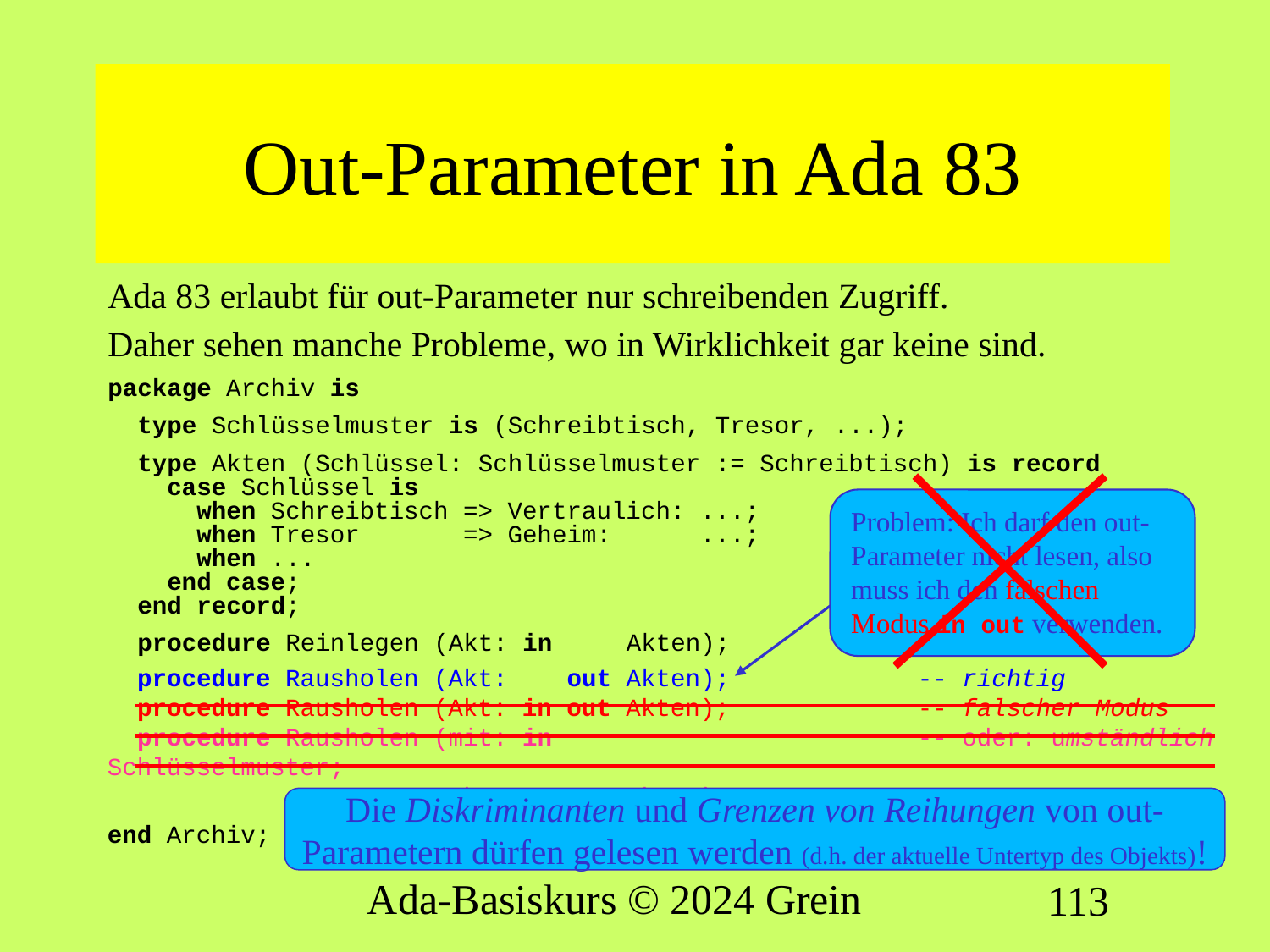

# Out-Parameter in Ada 83
Ada 83 erlaubt für out-Parameter nur schreibenden Zugriff.
Daher sehen manche Probleme, wo in Wirklichkeit gar keine sind.
package Archiv is
  type Schlüsselmuster is (Schreibtisch, Tresor, ...);
  type Akten (Schlüssel: Schlüsselmuster := Schreibtisch) is record
    case Schlüssel is
      when Schreibtisch => Vertraulich: ...;
      when Tresor       => Geheim:      ...;
      when ...
    end case;
  end record;
  procedure Reinlegen (Akt: in     Akten);

Problem: Ich darf den out-Parameter nicht lesen, also muss ich den falschen Modus in out verwenden.
  procedure Rausholen (Akt:    out Akten);
  procedure Rausholen (Akt: in out Akten);
  procedure Rausholen (mit: in     Schlüsselmuster;
                       Akt:    out Akten);
end Archiv;

-- richtig
-- falscher Modus
-- oder: umständlich
Die Diskriminanten und Grenzen von Reihungen von out-Parametern dürfen gelesen werden (d.h. der aktuelle Untertyp des Objekts)!
Ada-Basiskurs © 2024 Grein
113